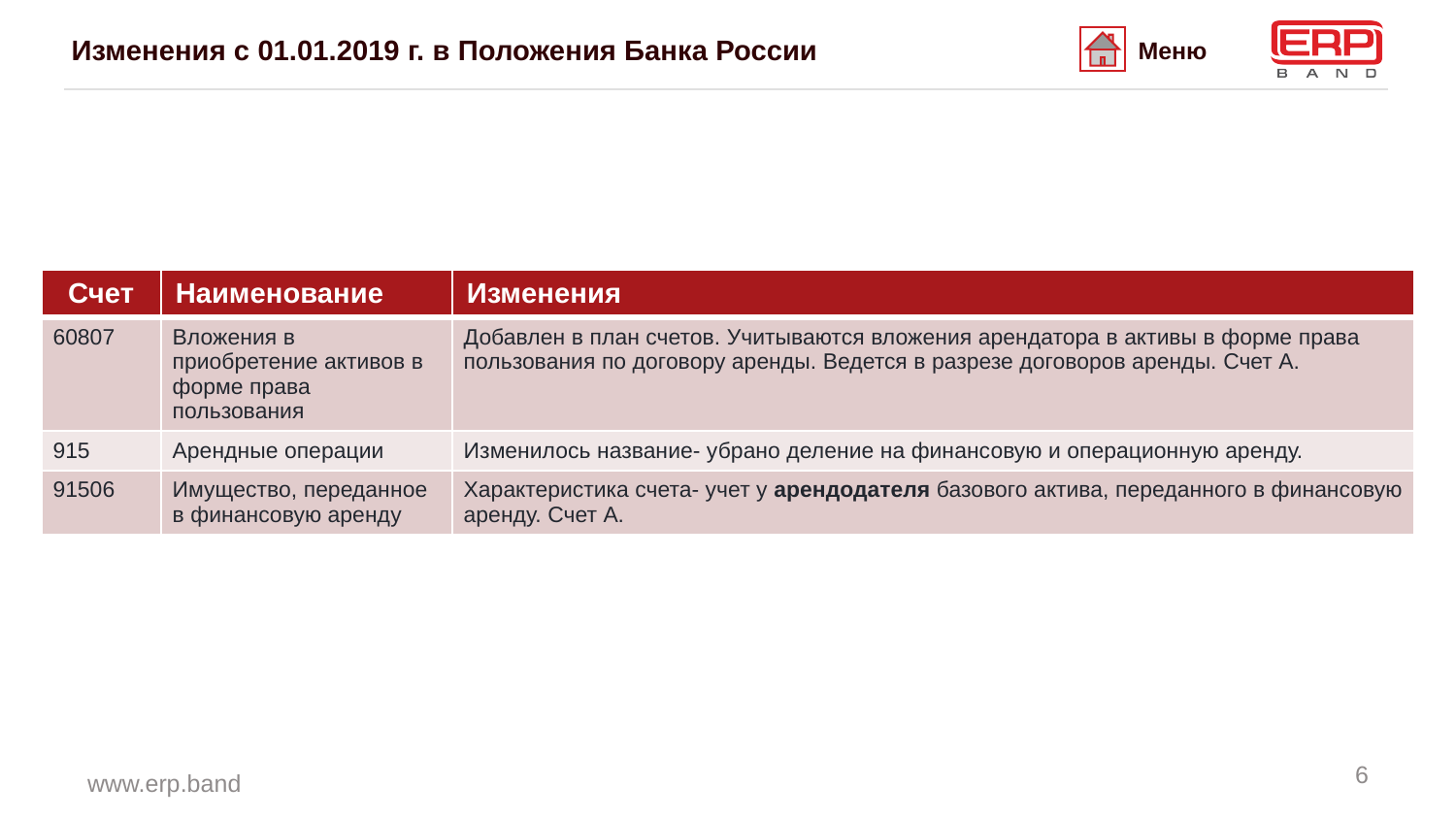

# Изменения с 01.01.2019 г. в Положения Банка России

Меню
| Счет | Наименование | Изменения |
| --- | --- | --- |
| 60807 | Вложения в приобретение активов в форме права пользования | Добавлен в план счетов. Учитываются вложения арендатора в активы в форме права пользования по договору аренды. Ведется в разрезе договоров аренды. Счет А. |
| 915 | Арендные операции | Изменилось название- убрано деление на финансовую и операционную аренду. |
| 91506 | Имущество, переданное в финансовую аренду | Характеристика счета- учет у арендодателя базового актива, переданного в финансовую аренду. Счет А. |
6